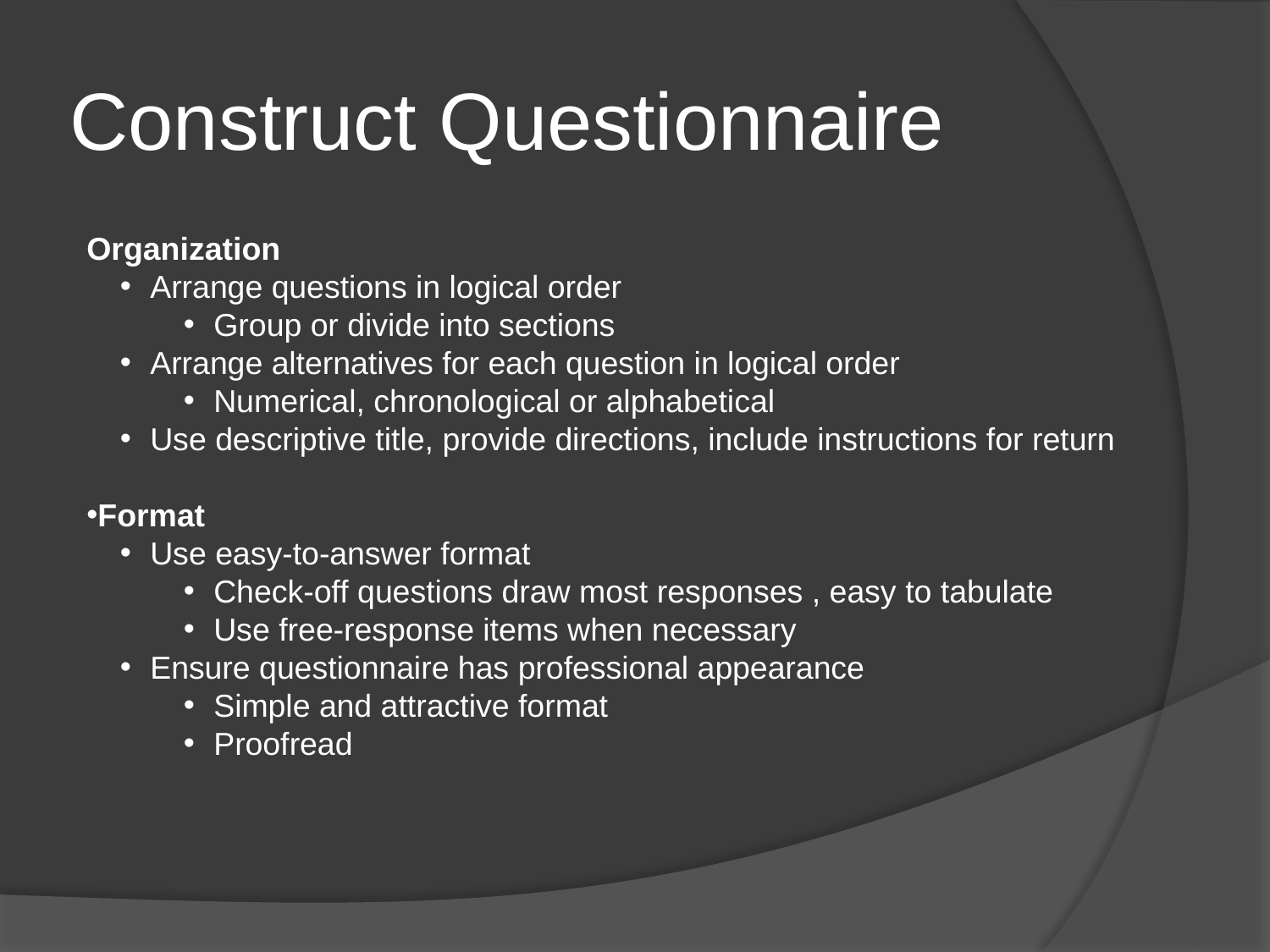

# Construct Questionnaire
Organization
Arrange questions in logical order
Group or divide into sections
Arrange alternatives for each question in logical order
Numerical, chronological or alphabetical
Use descriptive title, provide directions, include instructions for return

Format
Use easy-to-answer format
Check-off questions draw most responses , easy to tabulate
Use free-response items when necessary
Ensure questionnaire has professional appearance
Simple and attractive format
Proofread